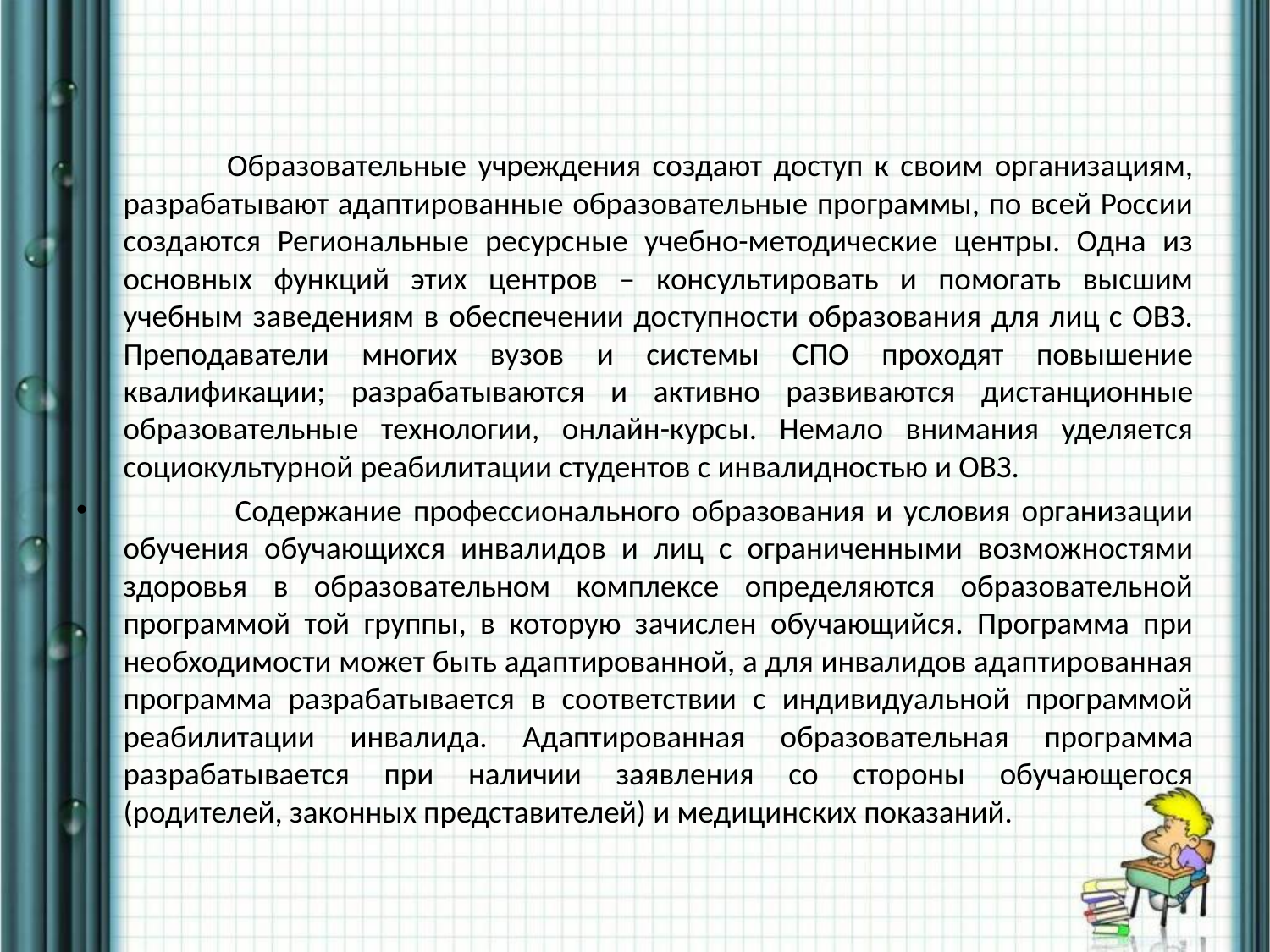

#
              Образовательные учреждения создают доступ к своим организациям, разрабатывают адаптированные образовательные программы, по всей России создаются Региональные ресурсные учебно-методические центры. Одна из основных функций этих центров – консультировать и помогать высшим учебным заведениям в обеспечении доступности образования для лиц с ОВЗ. Преподаватели многих вузов и системы СПО проходят повышение квалификации; разрабатываются и активно развиваются дистанционные образовательные технологии, онлайн-курсы. Немало внимания уделяется социокультурной реабилитации студентов с инвалидностью и ОВЗ.
          Содержание профессионального образования и условия организации обучения обучающихся инвалидов и лиц с ограниченными возможностями здоровья в образовательном комплексе определяются образовательной программой той группы, в которую зачислен обучающийся. Программа при необходимости может быть адаптированной, а для инвалидов адаптированная программа разрабатывается в соответствии с индивидуальной программой реабилитации инвалида. Адаптированная образовательная программа разрабатывается при наличии заявления со стороны обучающегося (родителей, законных представителей) и медицинских показаний.